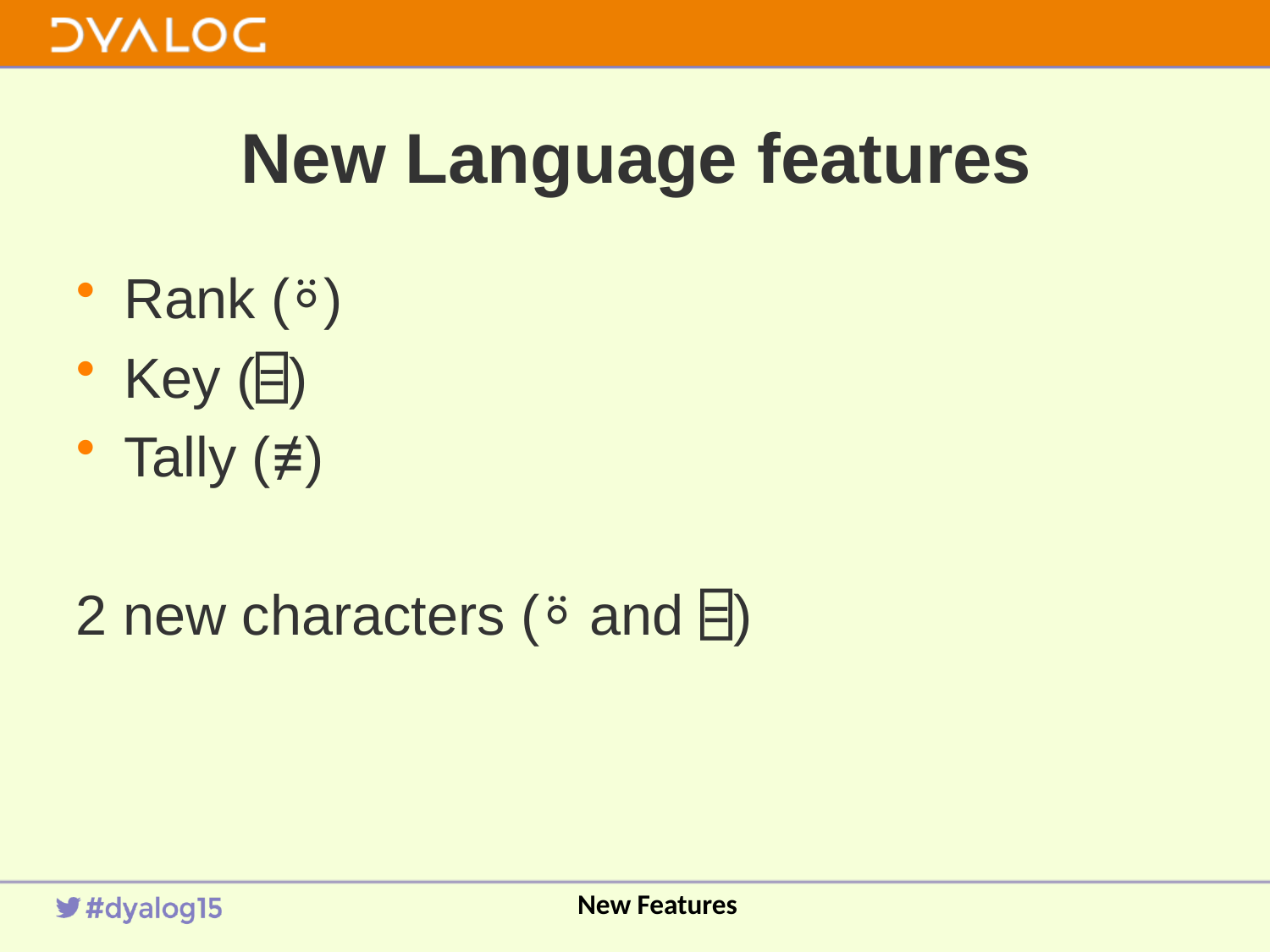

# New Language features
Rank (⍤)
Key (⌸)
Tally (≢)

2 new characters (⍤ and ⌸)
New Features